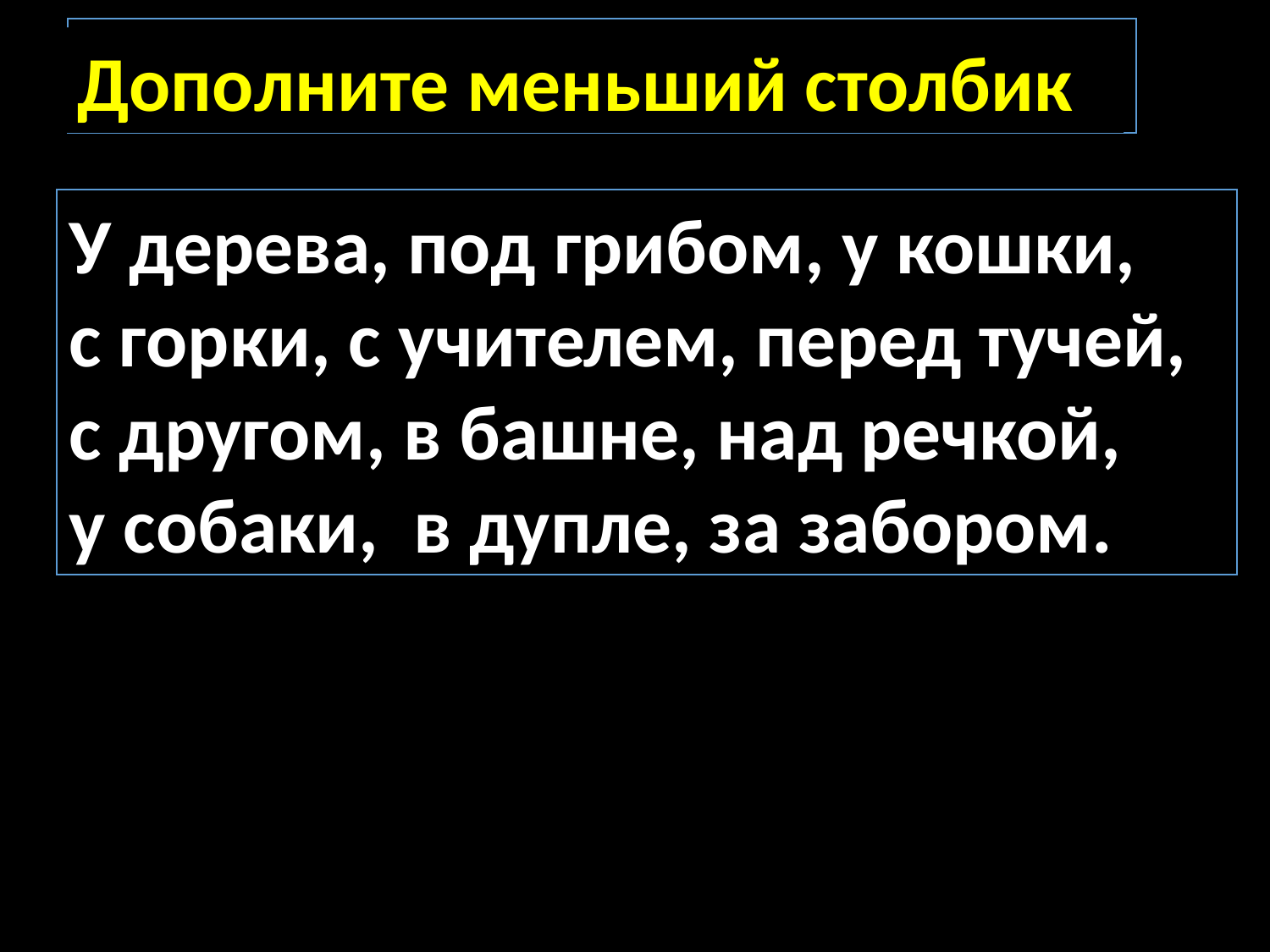

Поставьте имена существительные в начальную форму.
Распределите их на группы.
Дополните меньший столбик
У дерева, под грибом, у кошки,
с горки, с учителем, перед тучей,
с другом, в башне, над речкой,
у собаки,  в дупле, за забором.